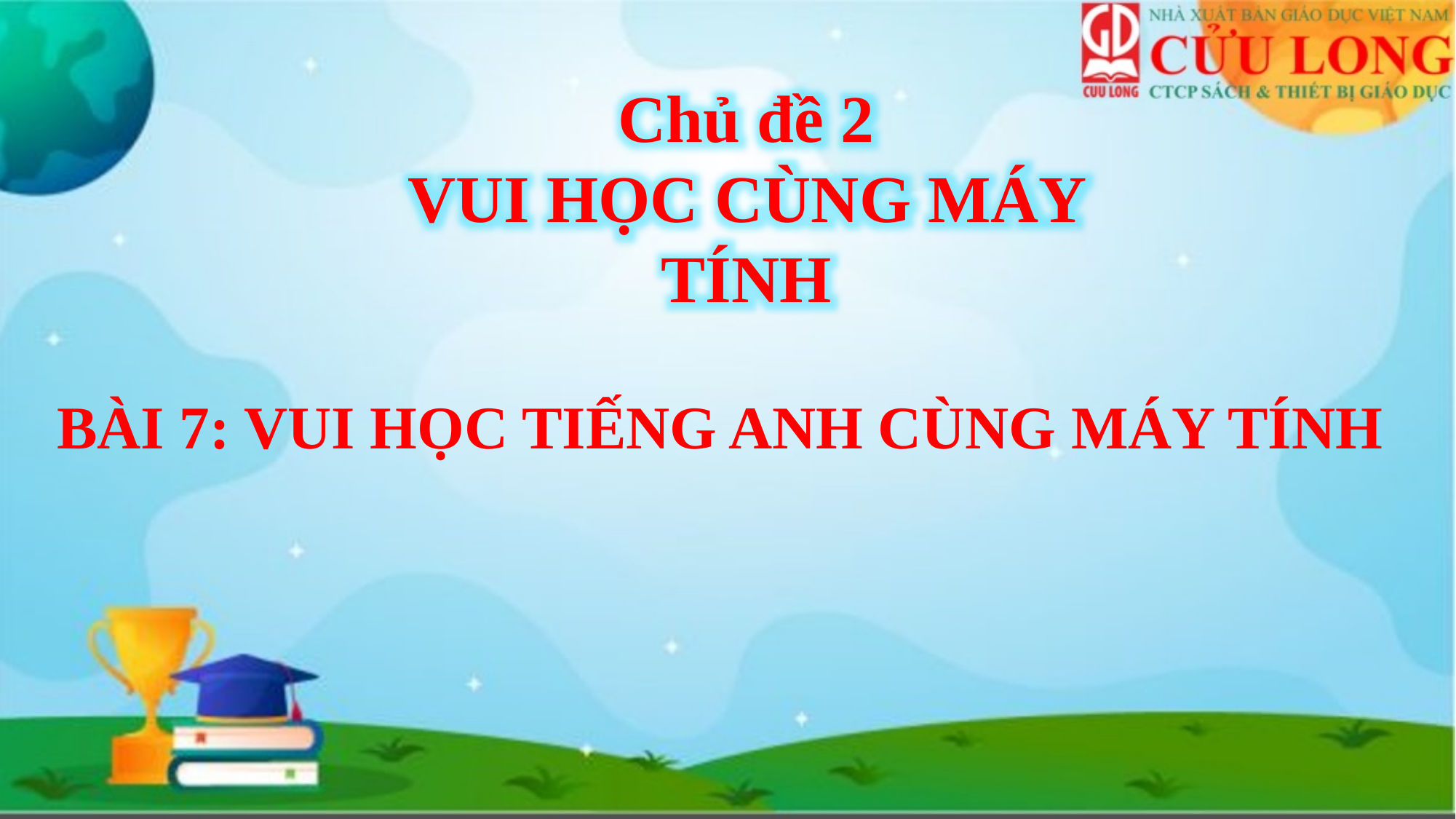

Chủ đề 2
VUI HỌC CÙNG MÁY TÍNH
BÀI 7: VUI HỌC TIẾNG ANH CÙNG MÁY TÍNH